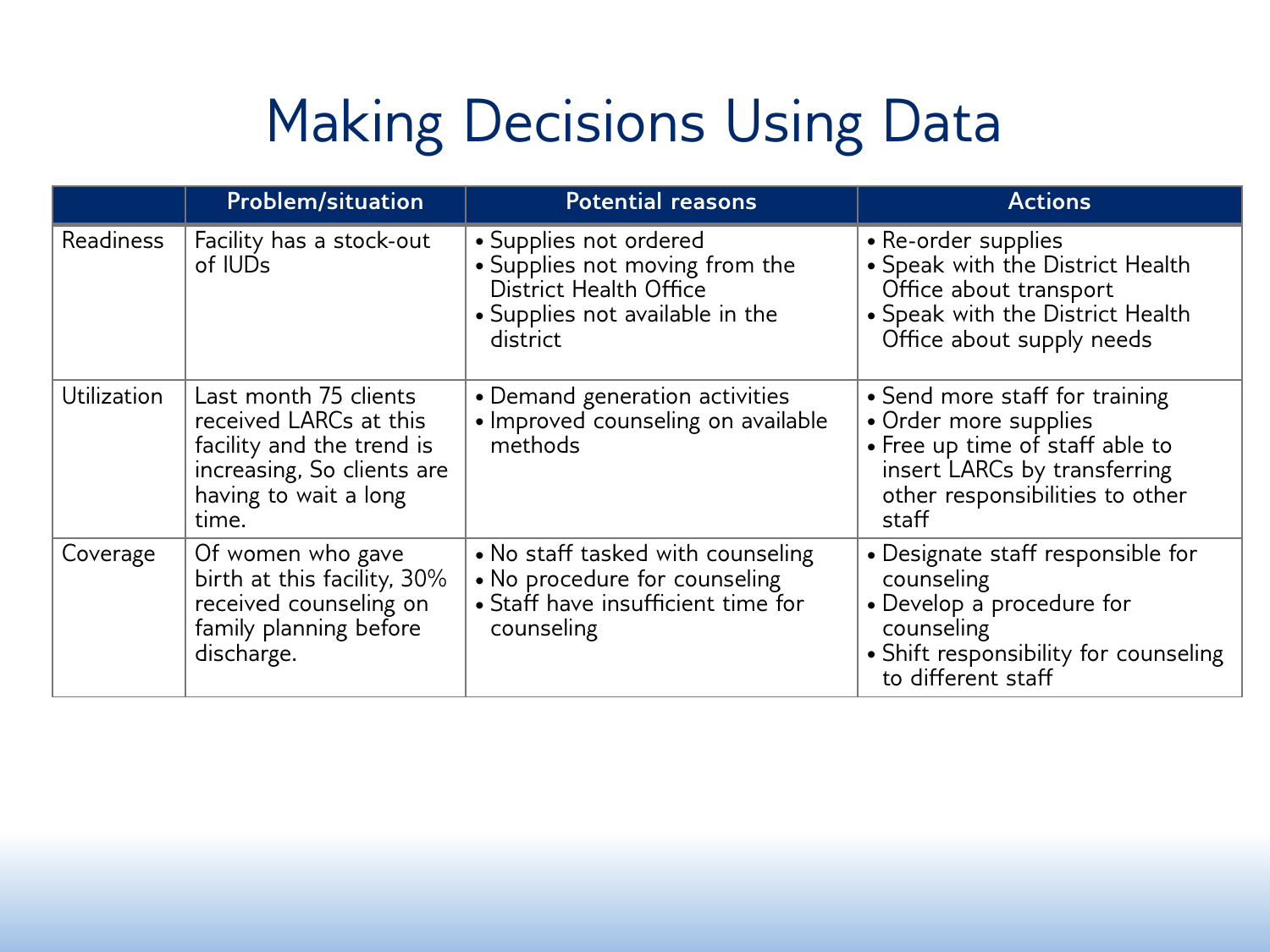

# Making Decisions Using Data
|  | Problem/situation | Potential reasons | Actions |
| --- | --- | --- | --- |
| Readiness | Facility has a stock-out of IUDs | Supplies not ordered Supplies not moving from the District Health Office Supplies not available in the district | Re-order supplies Speak with the District Health Office about transport Speak with the District Health Office about supply needs |
| Utilization | Last month 75 clients received LARCs at this facility and the trend is increasing, So clients are having to wait a long time. | Demand generation activities Improved counseling on available methods | Send more staff for training Order more supplies Free up time of staff able to insert LARCs by transferring other responsibilities to other staff |
| Coverage | Of women who gave birth at this facility, 30% received counseling on family planning before discharge. | No staff tasked with counseling No procedure for counseling Staff have insufficient time for counseling | Designate staff responsible for counseling Develop a procedure for counseling Shift responsibility for counseling to different staff |